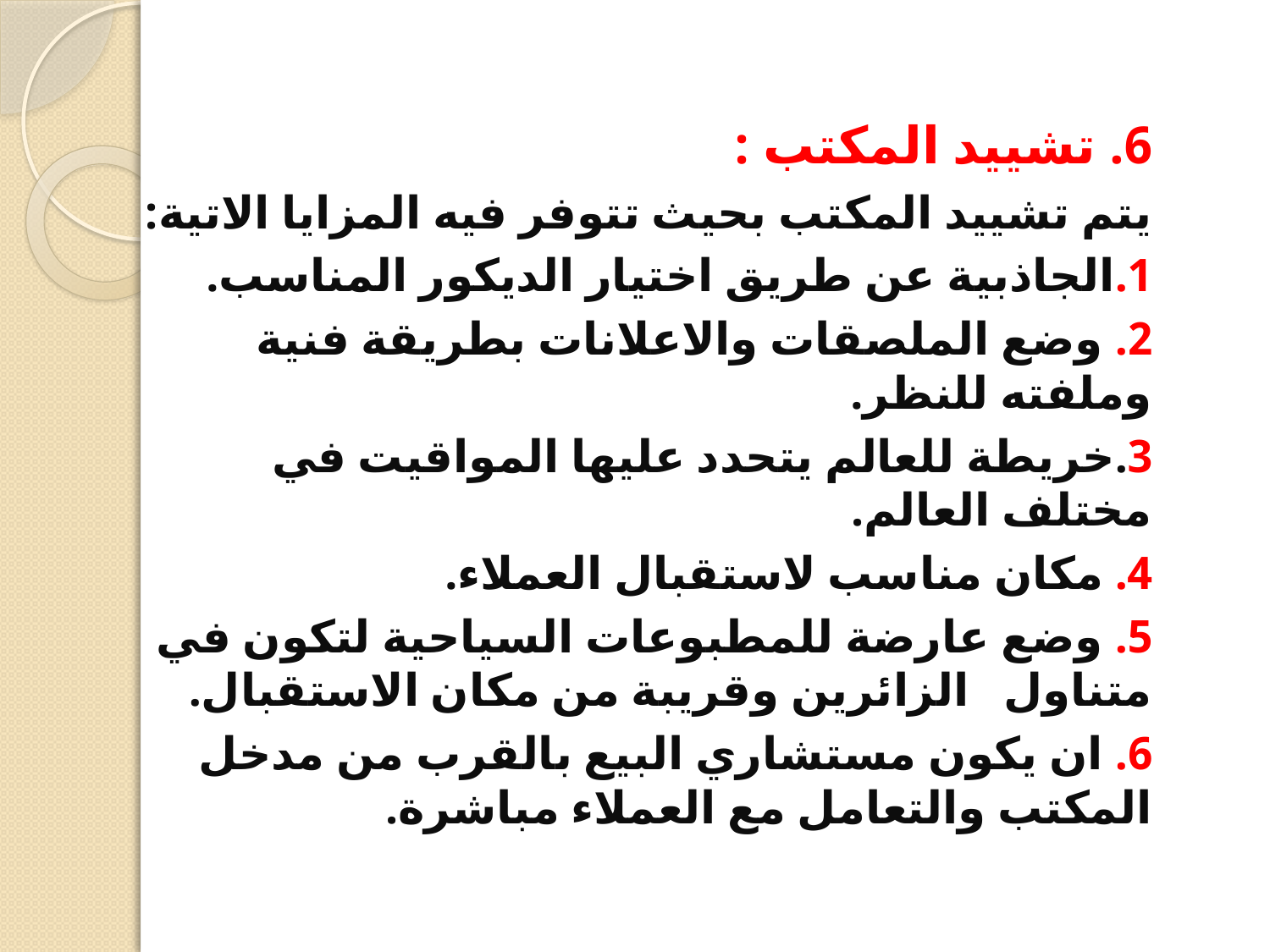

6. تشييد المكتب :
يتم تشييد المكتب بحيث تتوفر فيه المزايا الاتية:
1.الجاذبية عن طريق اختيار الديكور المناسب.
2. وضع الملصقات والاعلانات بطريقة فنية وملفته للنظر.
3.خريطة للعالم يتحدد عليها المواقيت في مختلف العالم.
4. مكان مناسب لاستقبال العملاء.
5. وضع عارضة للمطبوعات السياحية لتكون في متناول   الزائرين وقريبة من مكان الاستقبال.
6. ان يكون مستشاري البيع بالقرب من مدخل المكتب والتعامل مع العملاء مباشرة.